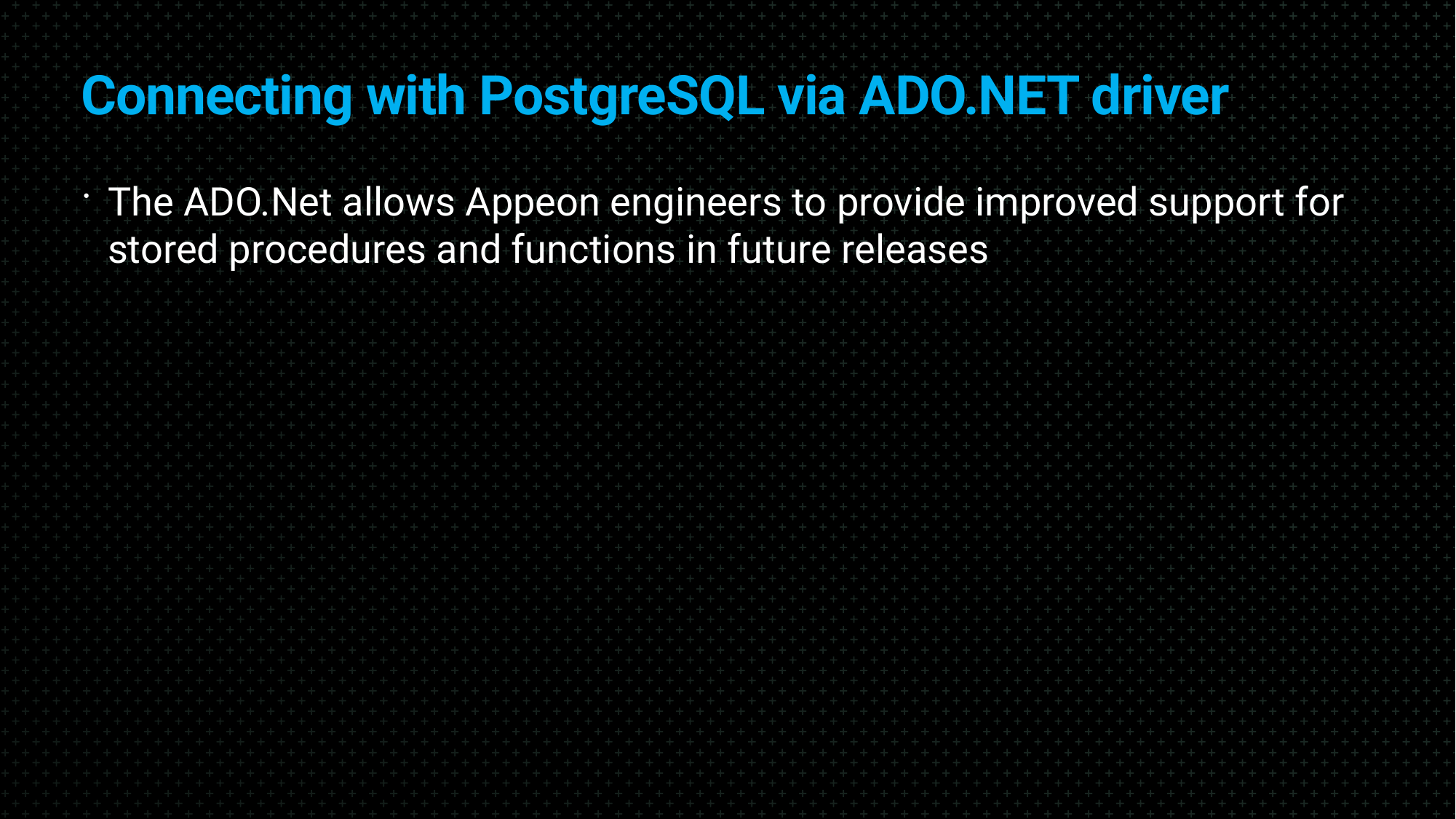

# Connecting with PostgreSQL via ADO.NET driver
The ADO.Net allows Appeon engineers to provide improved support for stored procedures and functions in future releases